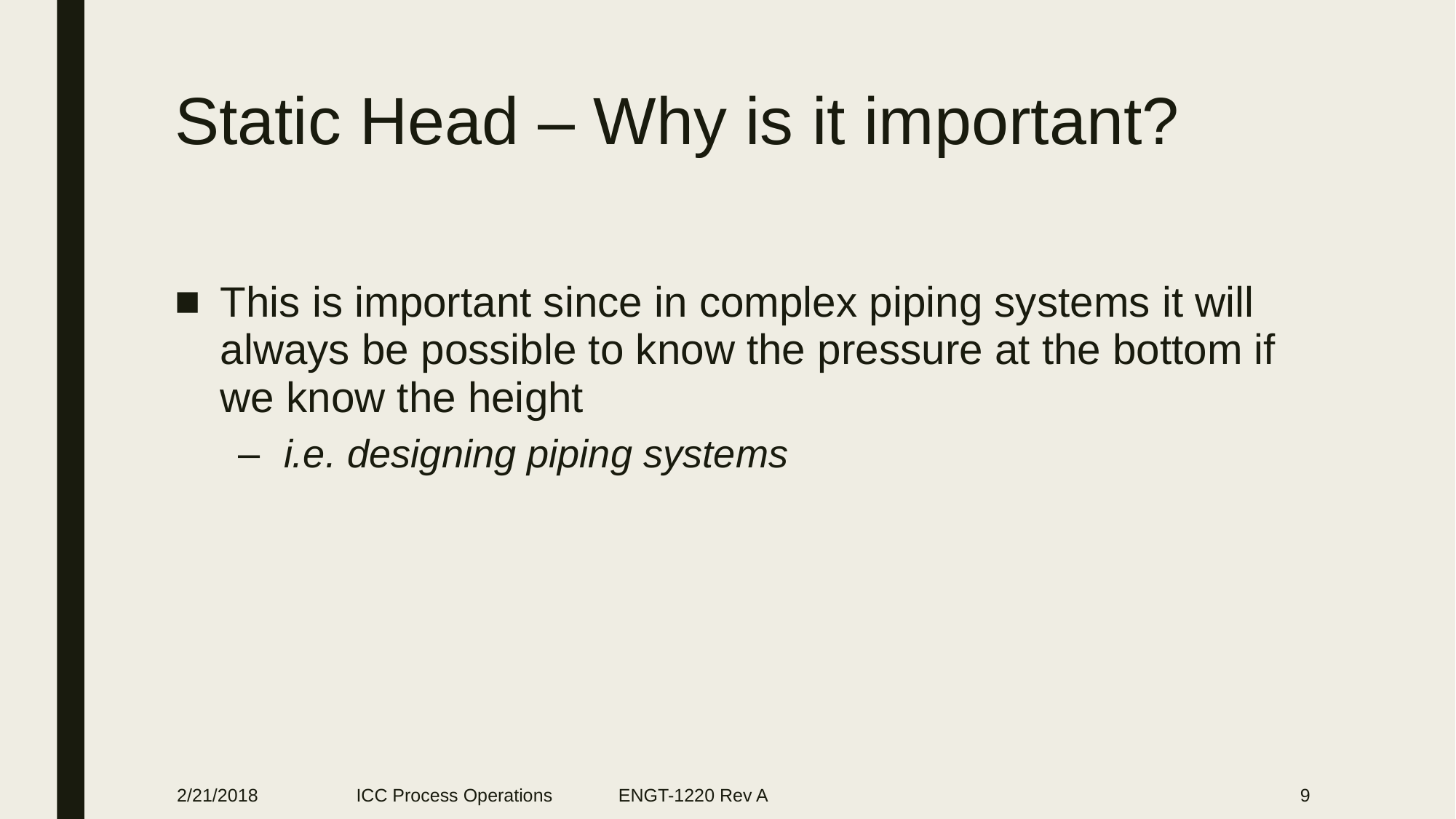

# Static Head – Why is it important?
This is important since in complex piping systems it will always be possible to know the pressure at the bottom if we know the height
i.e. designing piping systems
2/21/2018
ICC Process Operations             ENGT-1220 Rev A
9